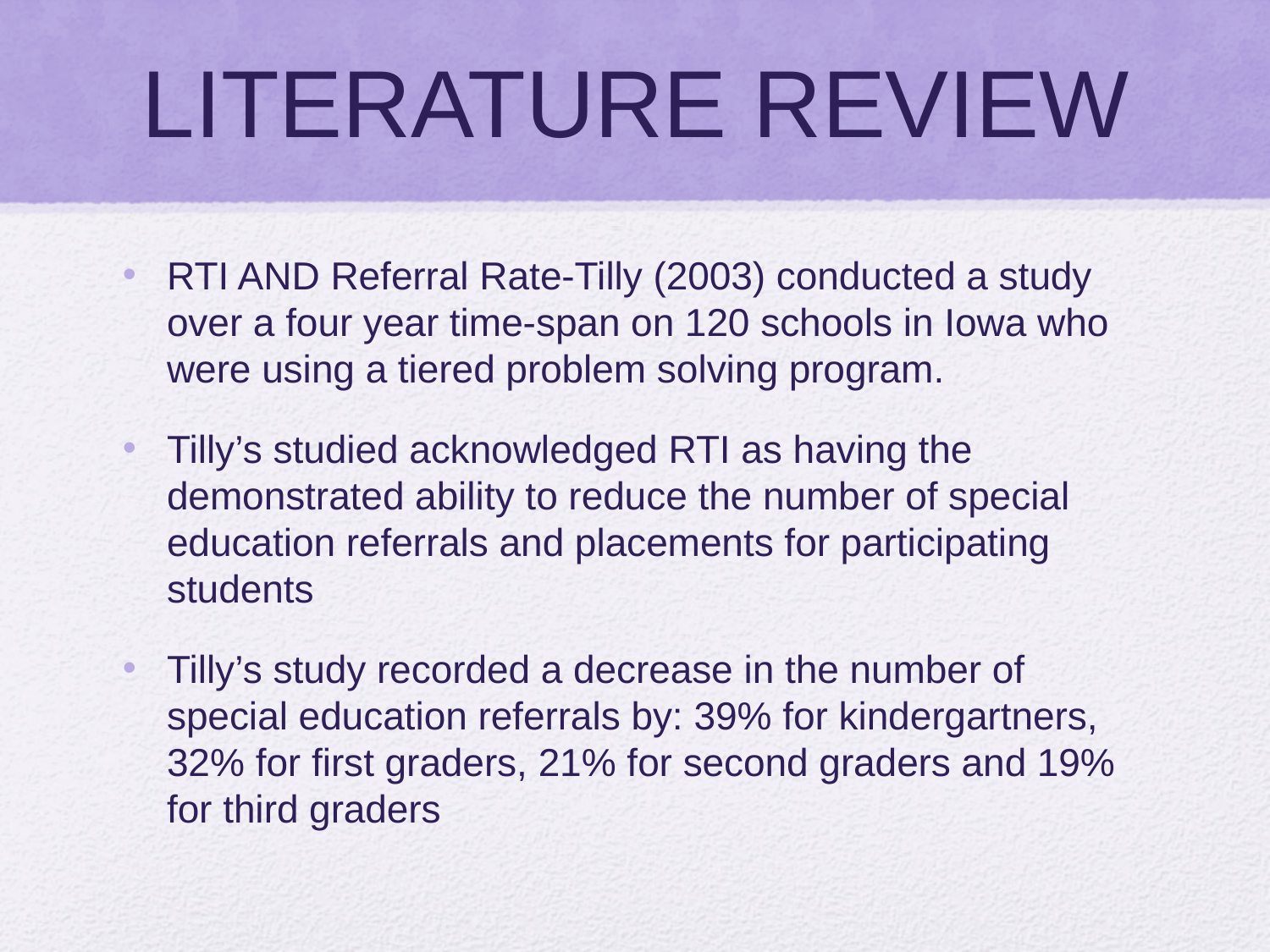

# LITERATURE REVIEW
RTI AND Referral Rate-Tilly (2003) conducted a study over a four year time-span on 120 schools in Iowa who were using a tiered problem solving program.
Tilly’s studied acknowledged RTI as having the demonstrated ability to reduce the number of special education referrals and placements for participating students
Tilly’s study recorded a decrease in the number of special education referrals by: 39% for kindergartners, 32% for first graders, 21% for second graders and 19% for third graders